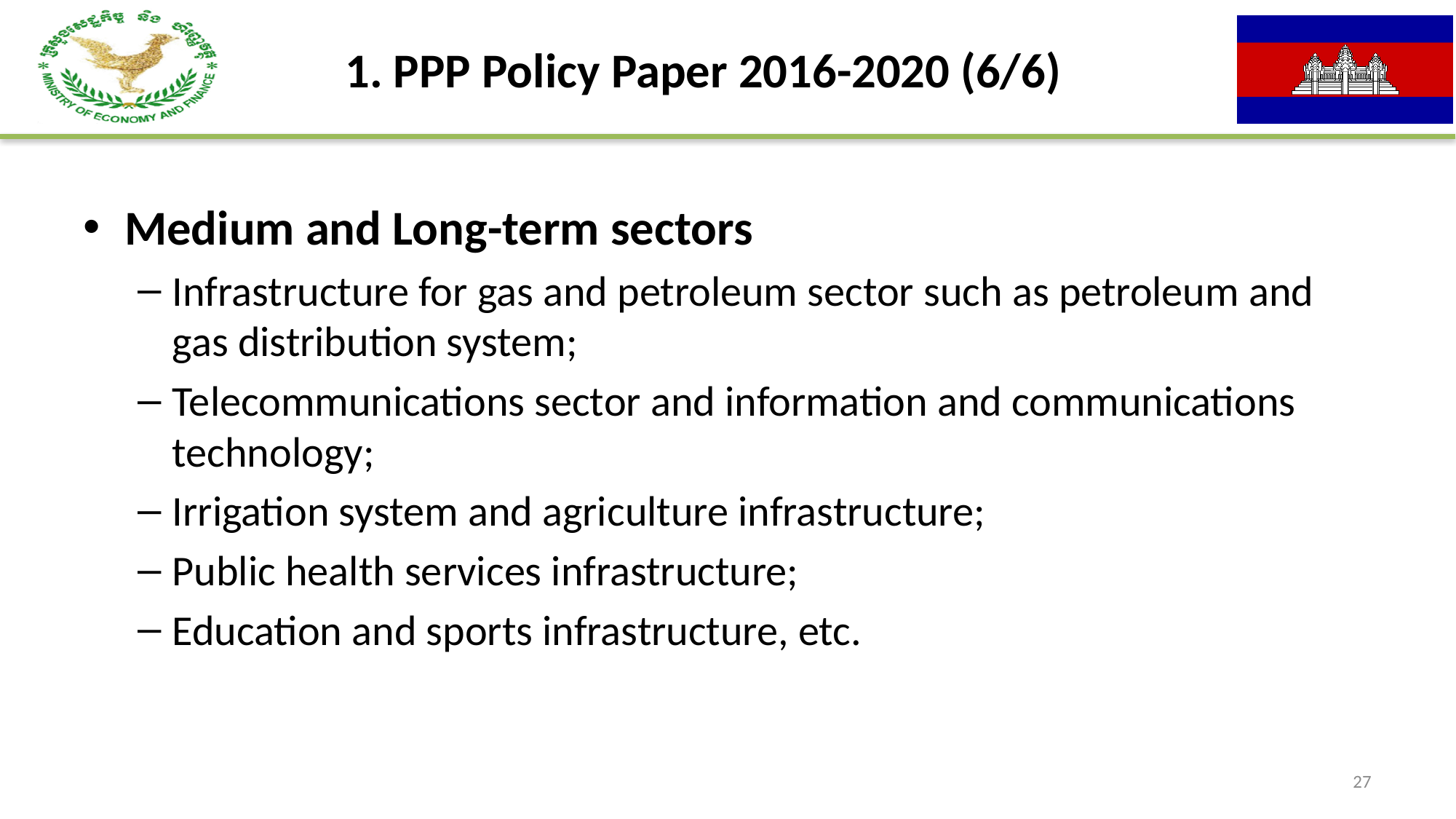

# 1. PPP Policy Paper 2016-2020 (6/6)
Medium and Long-term sectors
Infrastructure for gas and petroleum sector such as petroleum and gas distribution system;
Telecommunications sector and information and communications technology;
Irrigation system and agriculture infrastructure;
Public health services infrastructure;
Education and sports infrastructure, etc.
27